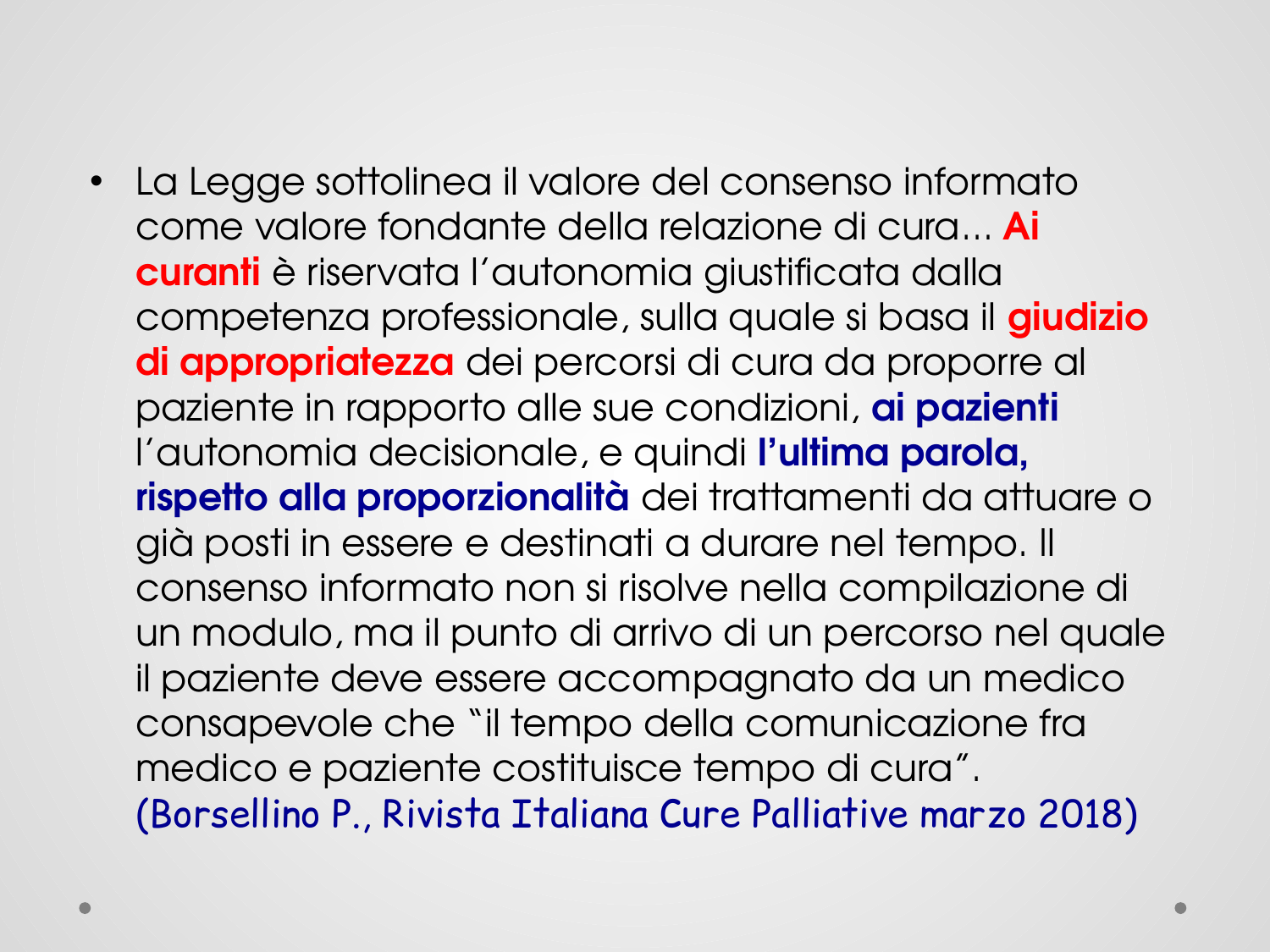

La Legge sottolinea il valore del consenso informato come valore fondante della relazione di cura… Ai curanti è riservata l’autonomia giustificata dalla competenza professionale, sulla quale si basa il giudizio di appropriatezza dei percorsi di cura da proporre al paziente in rapporto alle sue condizioni, ai pazienti l’autonomia decisionale, e quindi l’ultima parola, rispetto alla proporzionalità dei trattamenti da attuare o già posti in essere e destinati a durare nel tempo. Il consenso informato non si risolve nella compilazione di un modulo, ma il punto di arrivo di un percorso nel quale il paziente deve essere accompagnato da un medico consapevole che “il tempo della comunicazione fra medico e paziente costituisce tempo di cura”. (Borsellino P., Rivista Italiana Cure Palliative marzo 2018)